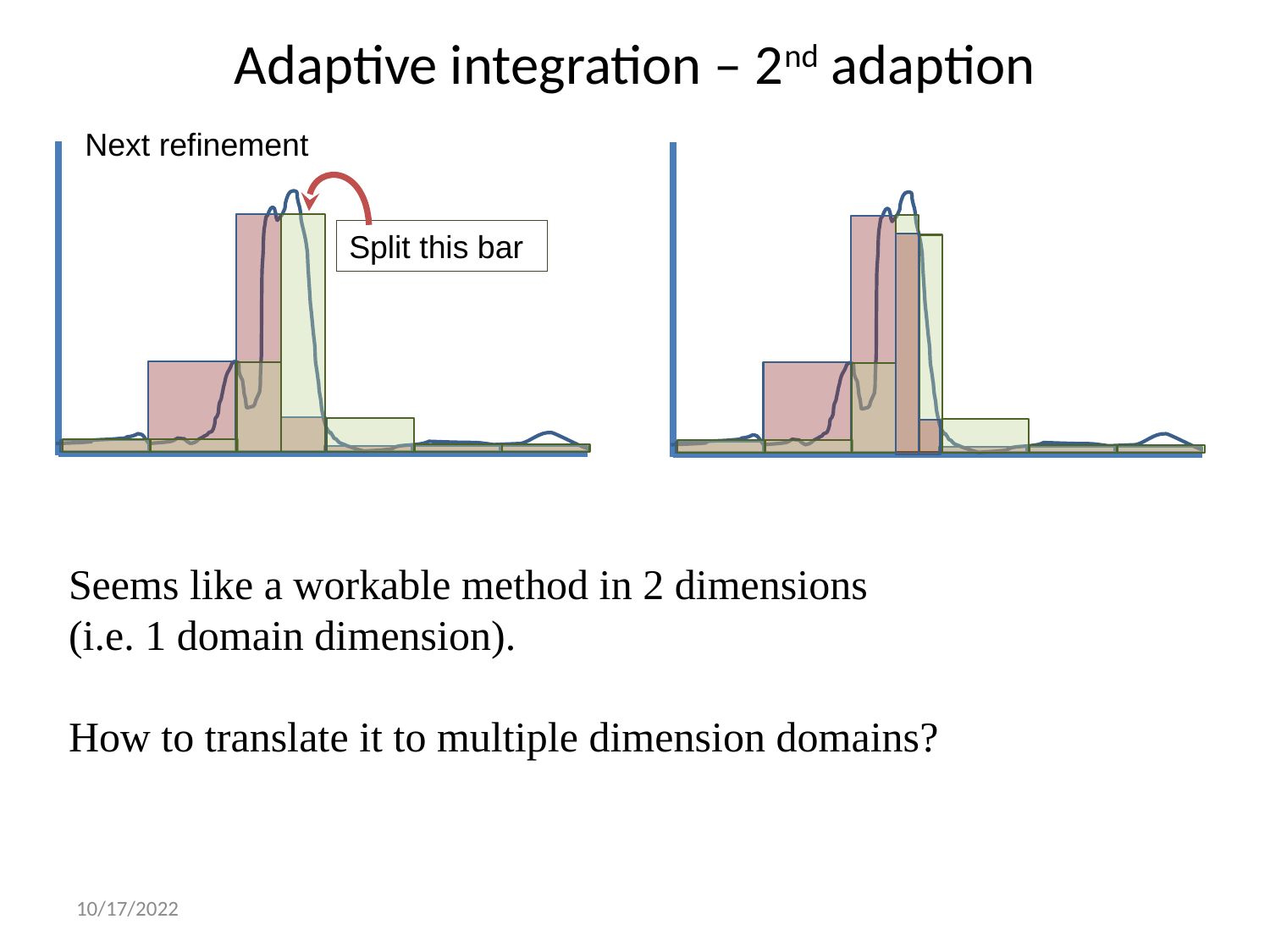

# Adaptive integration – 2nd adaption
Next refinement

Split this bar

Seems like a workable method in 2 dimensions (i.e. 1 domain dimension).

How to translate it to multiple dimension domains?
10/17/2022